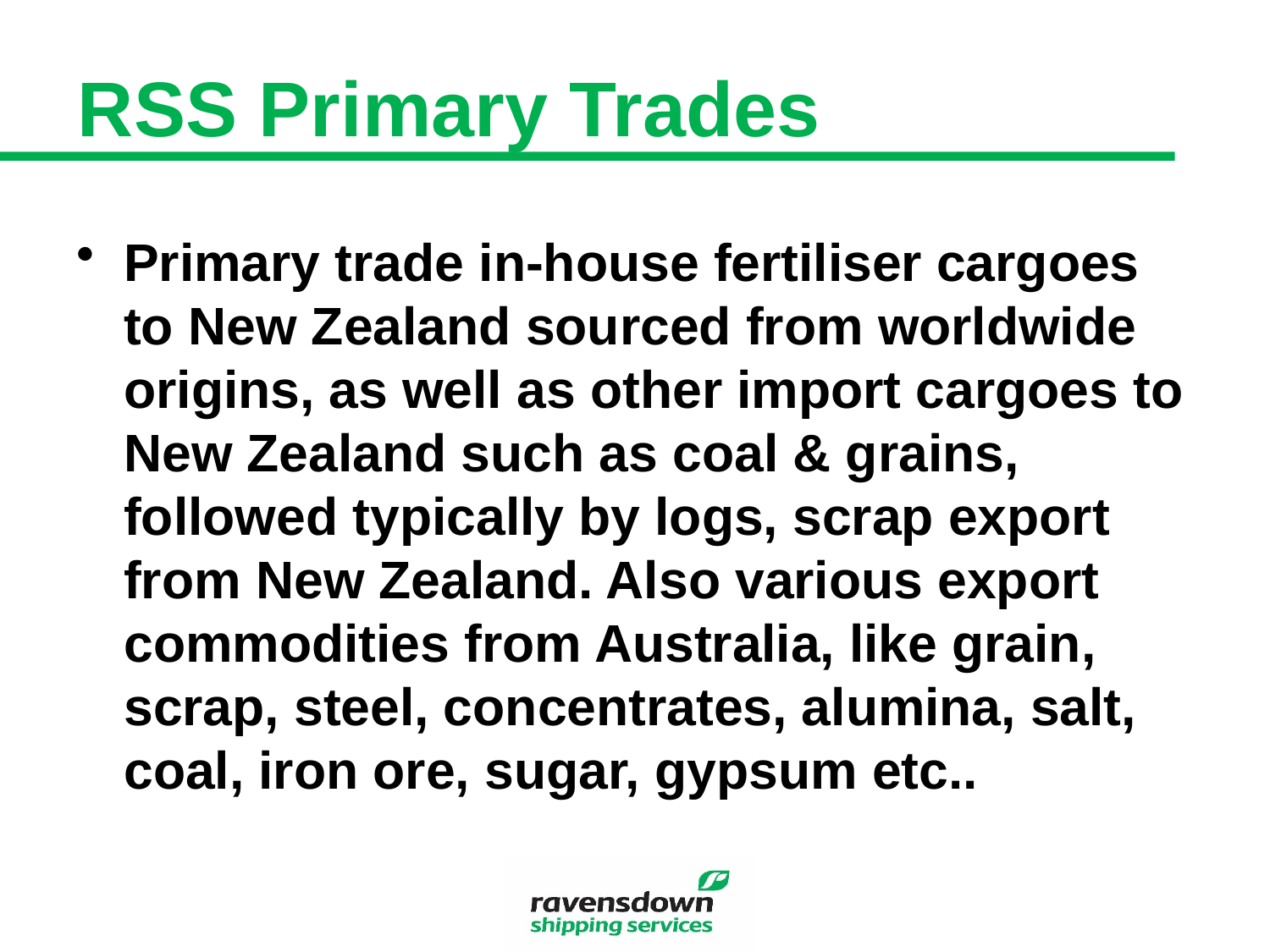

# RSS Primary Trades
Primary trade in-house fertiliser cargoes to New Zealand sourced from worldwide origins, as well as other import cargoes to New Zealand such as coal & grains, followed typically by logs, scrap export from New Zealand. Also various export commodities from Australia, like grain, scrap, steel, concentrates, alumina, salt, coal, iron ore, sugar, gypsum etc..